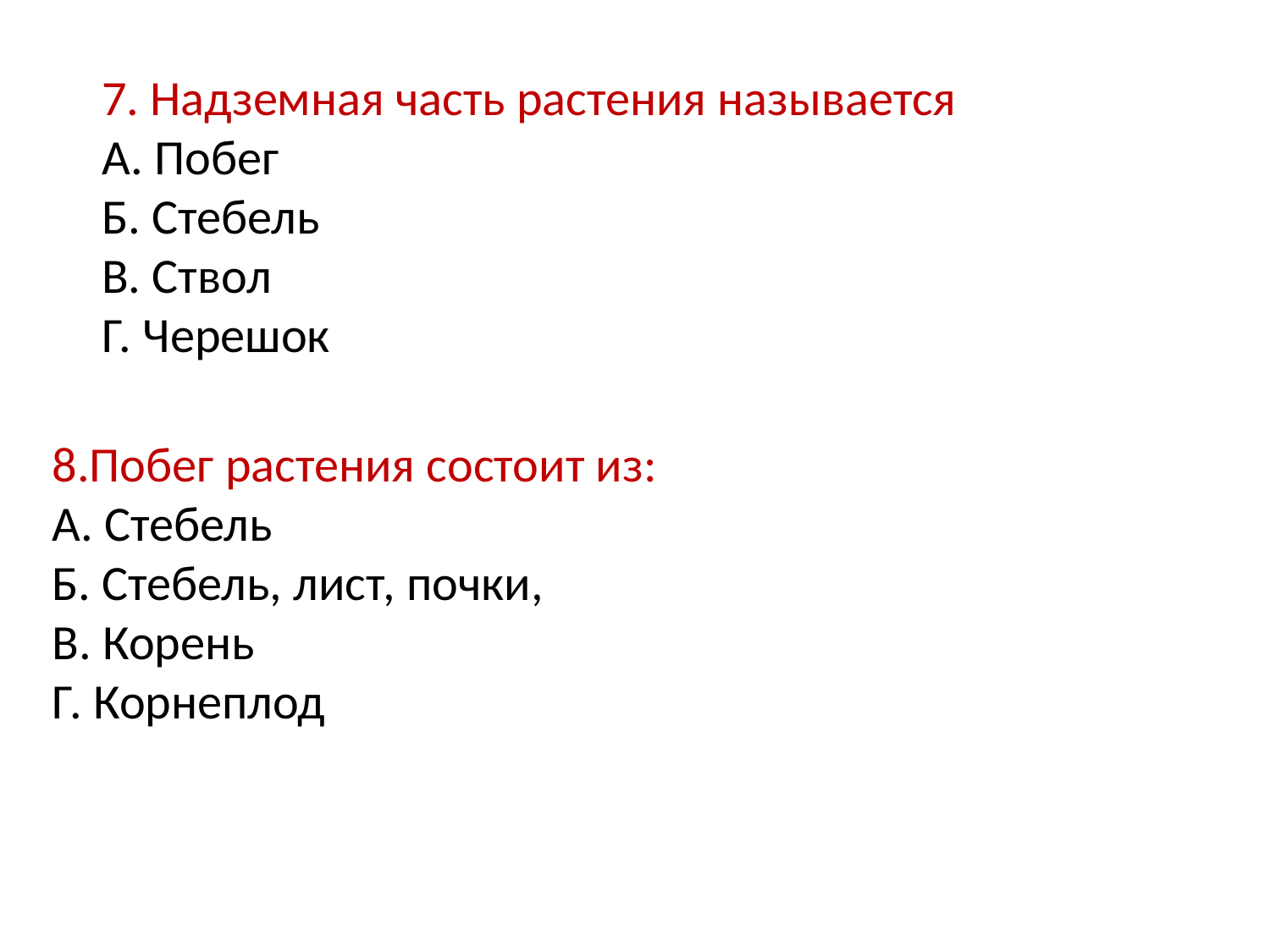

7. Надземная часть растения называется
А. Побег
Б. Стебель
В. Ствол
Г. Черешок
8.Побег растения состоит из:
А. Стебель
Б. Стебель, лист, почки,
В. Корень
Г. Корнеплод